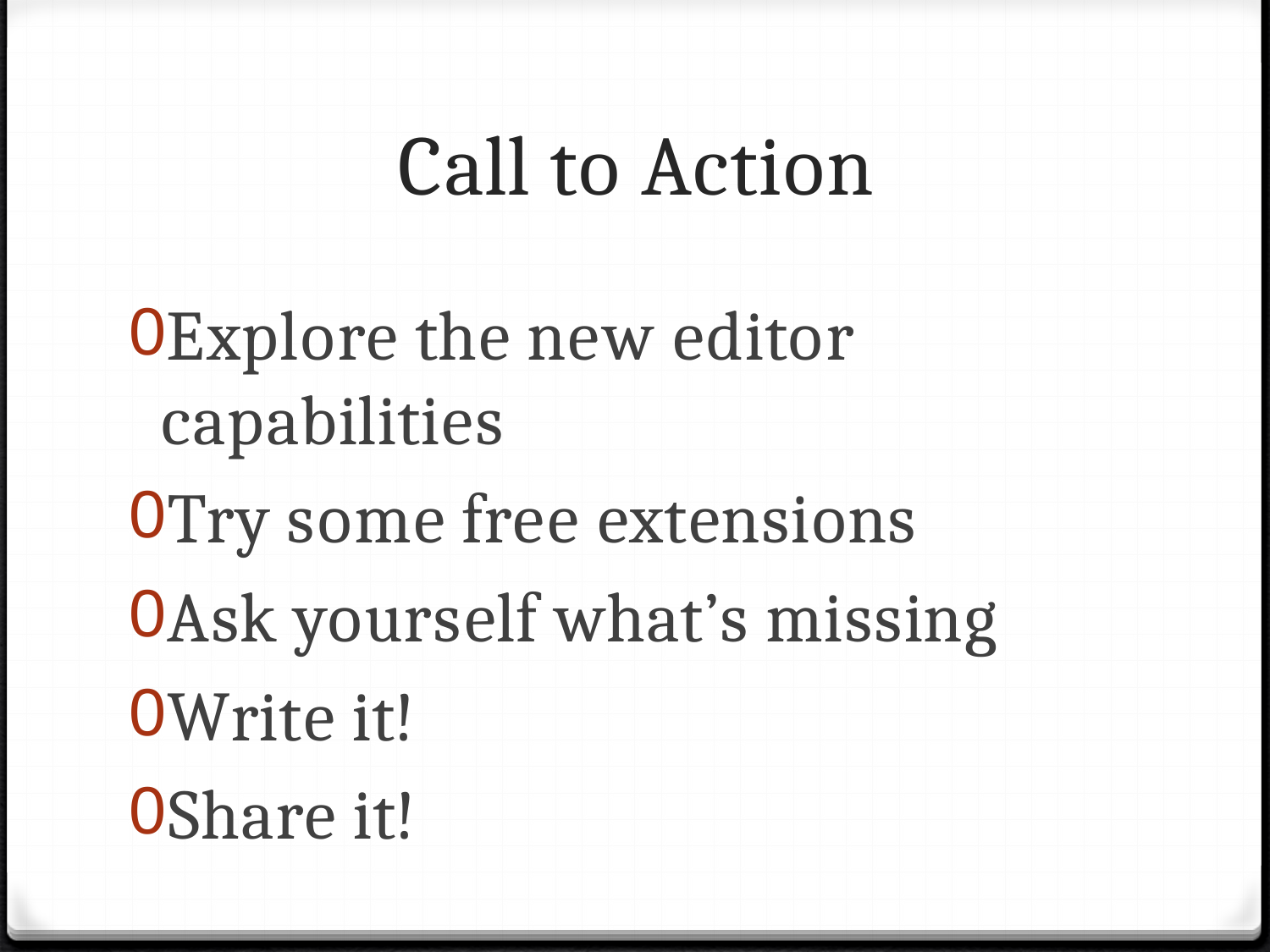

# Call to Action
Explore the new editor capabilities
Try some free extensions
Ask yourself what’s missing
Write it!
Share it!